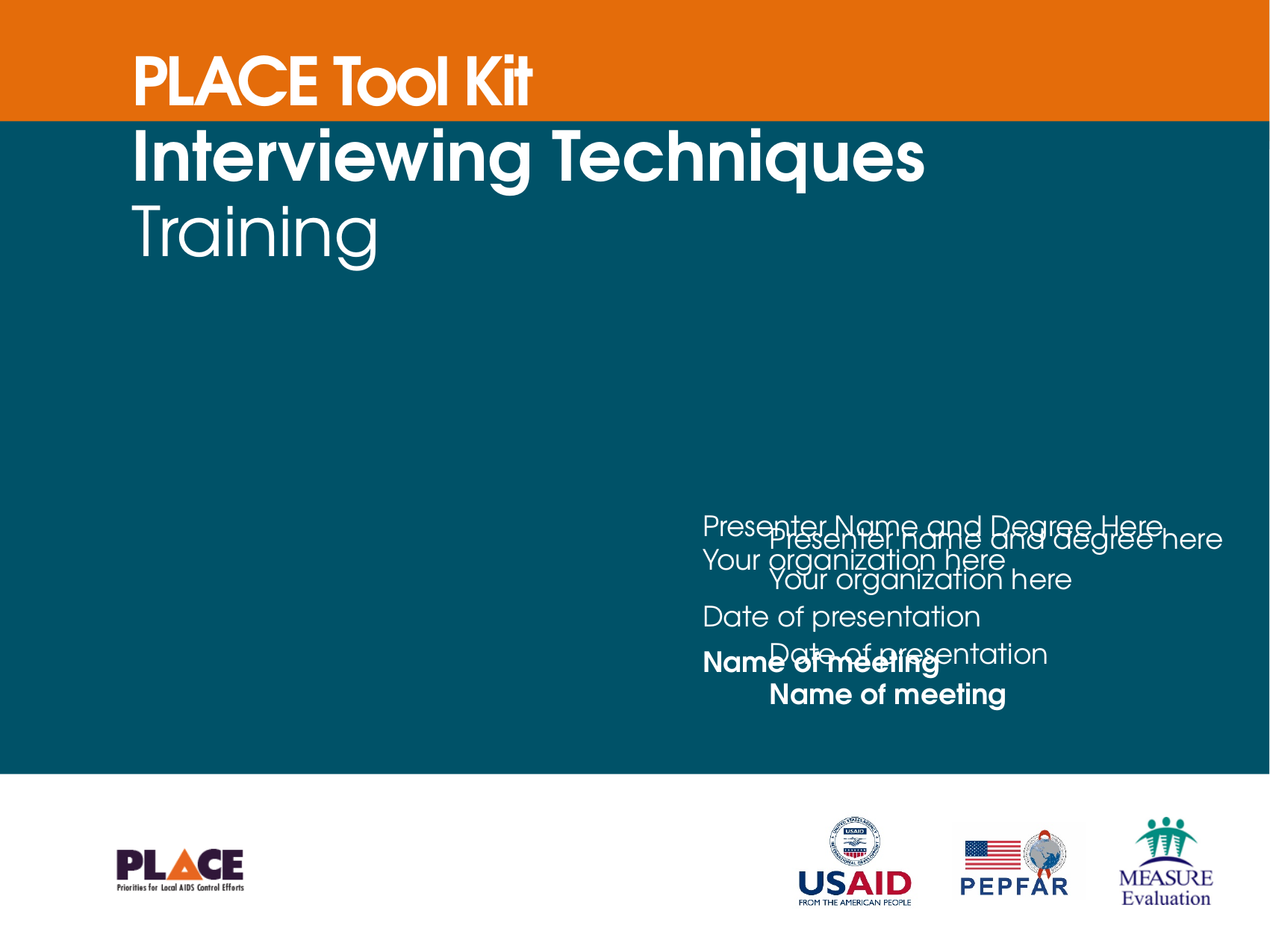

Presenter Name and Degree Here
Your organization here

Date of presentation

Name of meeting